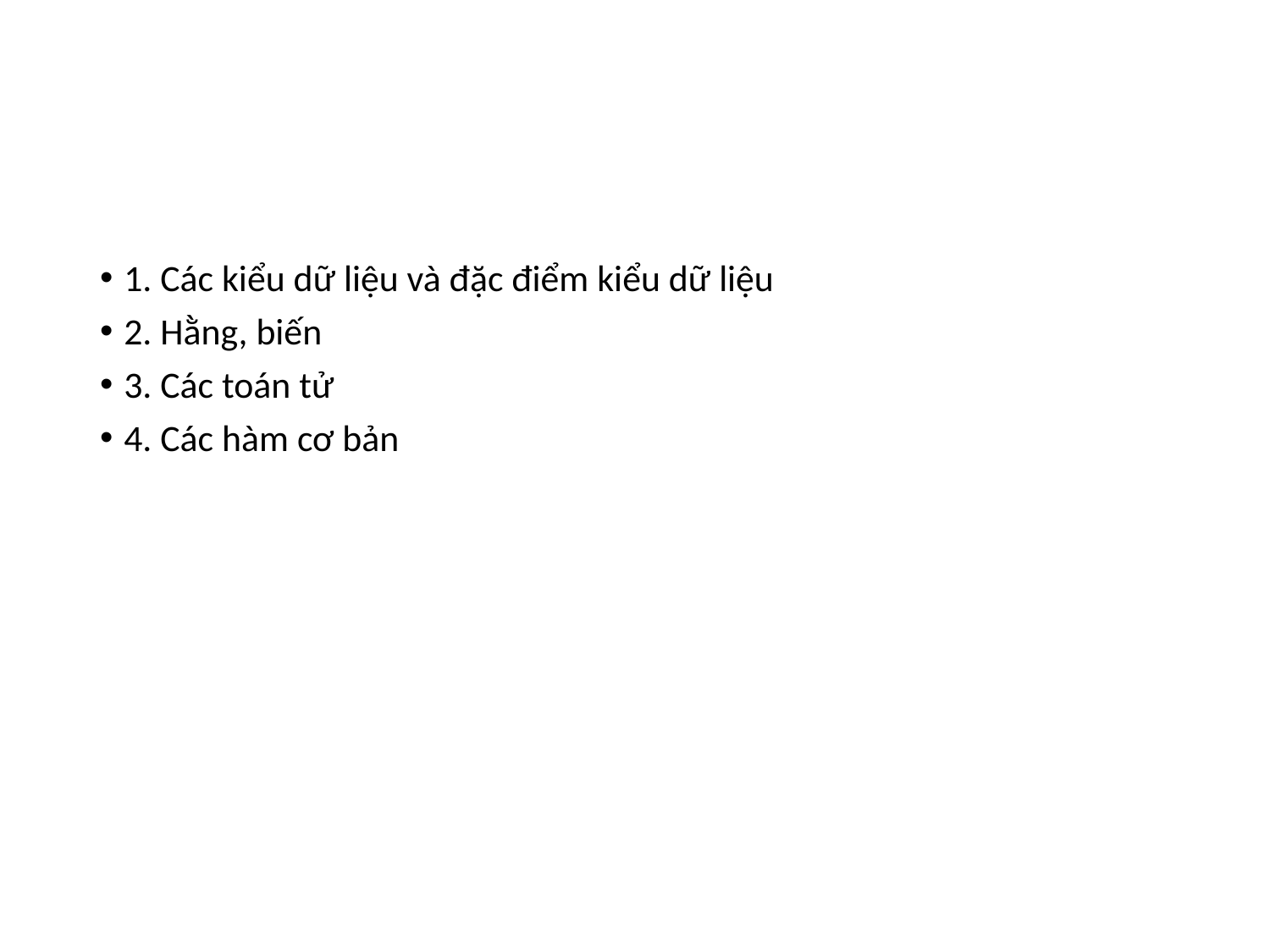

#
1. Các kiểu dữ liệu và đặc điểm kiểu dữ liệu
2. Hằng, biến
3. Các toán tử
4. Các hàm cơ bản